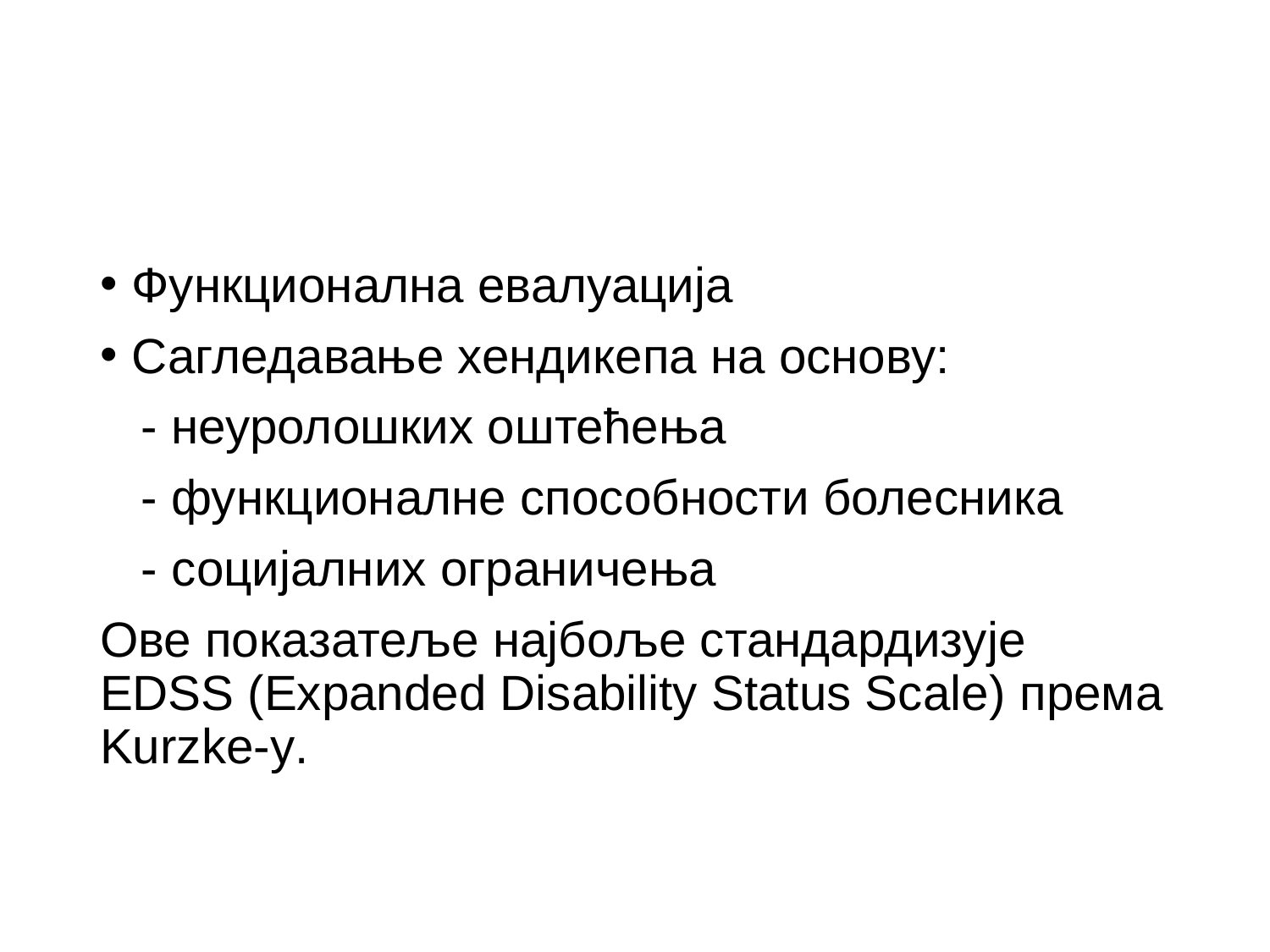

Функционална евалуација
Сагледавање хендикепа на основу:
   - неуролошких оштећења
   - функционалне способности болесника
   - социјалних ограничења
Ове показатеље најбоље стандардизује EDSS (Expanded Disability Status Scale) према Kurzke-y.